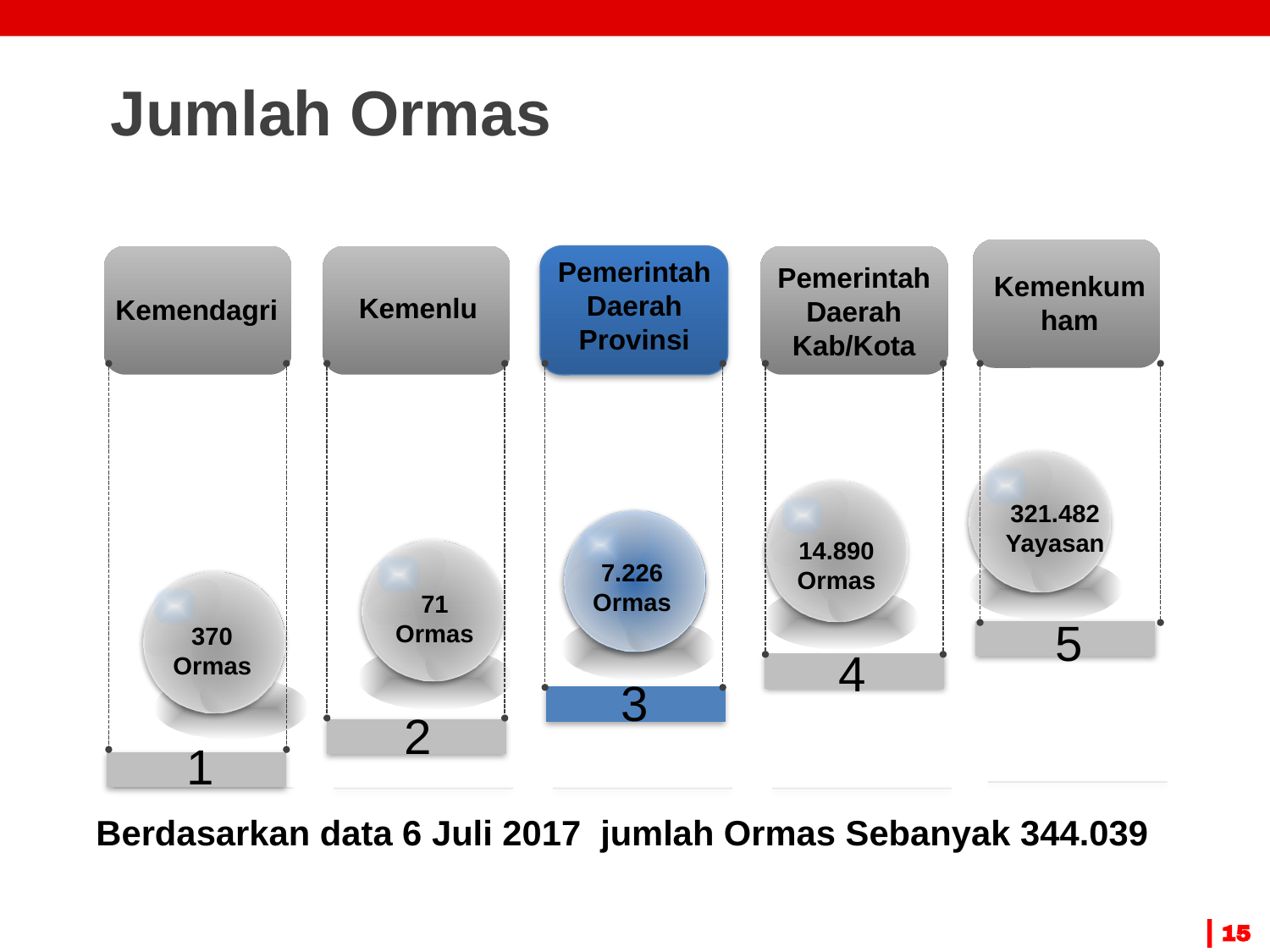

Jumlah Ormas

Pemerintah Daerah Provinsi
Pemerintah Daerah Kab/Kota
Kemenkumham
Kemenlu
Kemendagri

321.482 Yayasan

14.890 Ormas

7.226 Ormas

71 Ormas

5
370 Ormas

4

3

2
1
Berdasarkan data 6 Juli 2017  jumlah Ormas Sebanyak 344.039
| 15